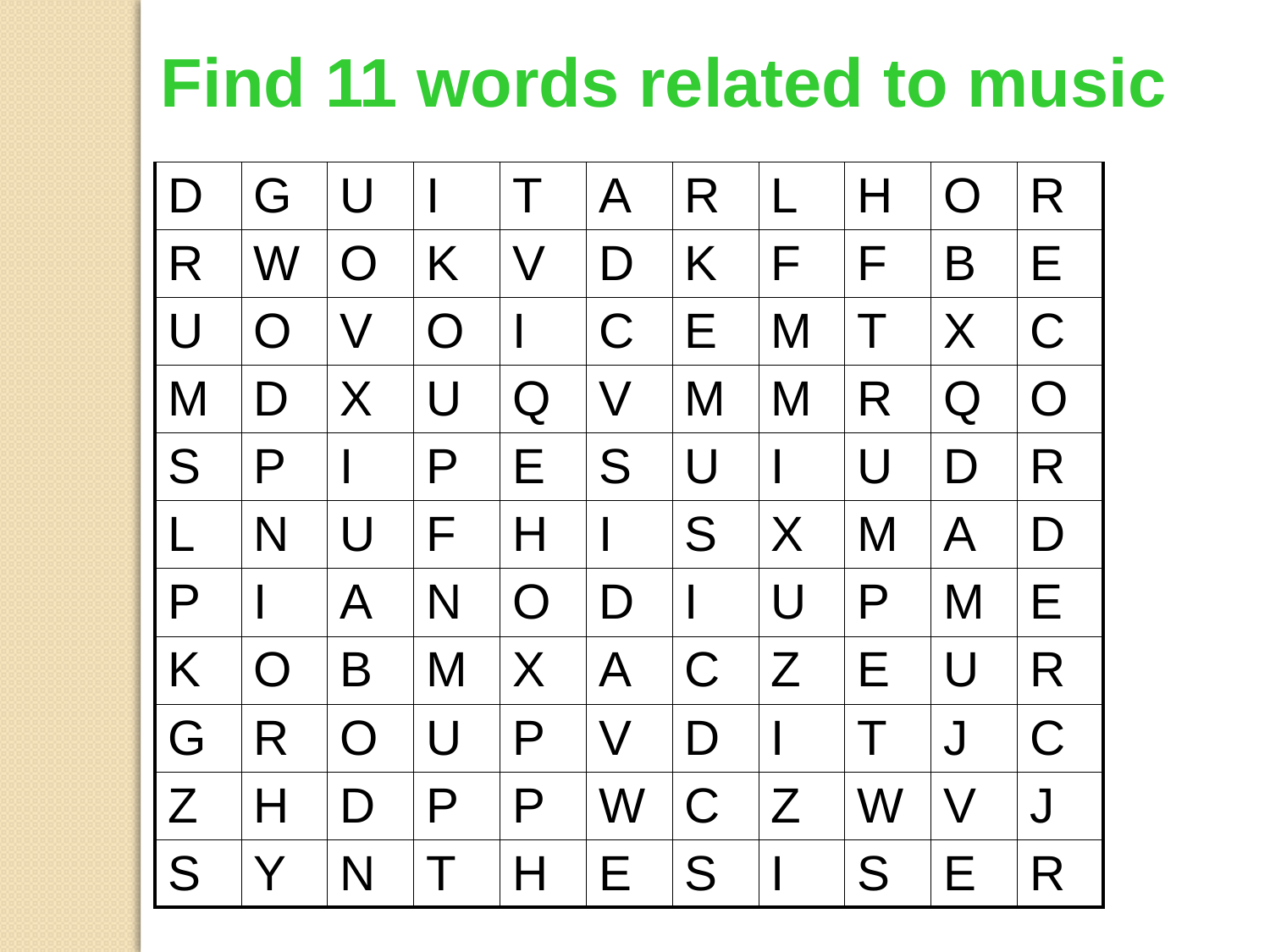

Find 11 words related to music
| D | G | U | I | T | A | R | L | H | O | R |
| --- | --- | --- | --- | --- | --- | --- | --- | --- | --- | --- |
| R | W | O | K | V | D | K | F | F | B | E |
| U | O | V | O | I | C | E | M | T | X | C |
| M | D | X | U | Q | V | M | M | R | Q | O |
| S | P | I | P | E | S | U | I | U | D | R |
| L | N | U | F | H | I | S | X | M | A | D |
| P | I | A | N | O | D | I | U | P | M | E |
| K | O | B | M | X | A | C | Z | E | U | R |
| G | R | O | U | P | V | D | I | T | J | C |
| Z | H | D | P | P | W | C | Z | W | V | J |
| S | Y | N | T | H | E | S | I | S | E | R |